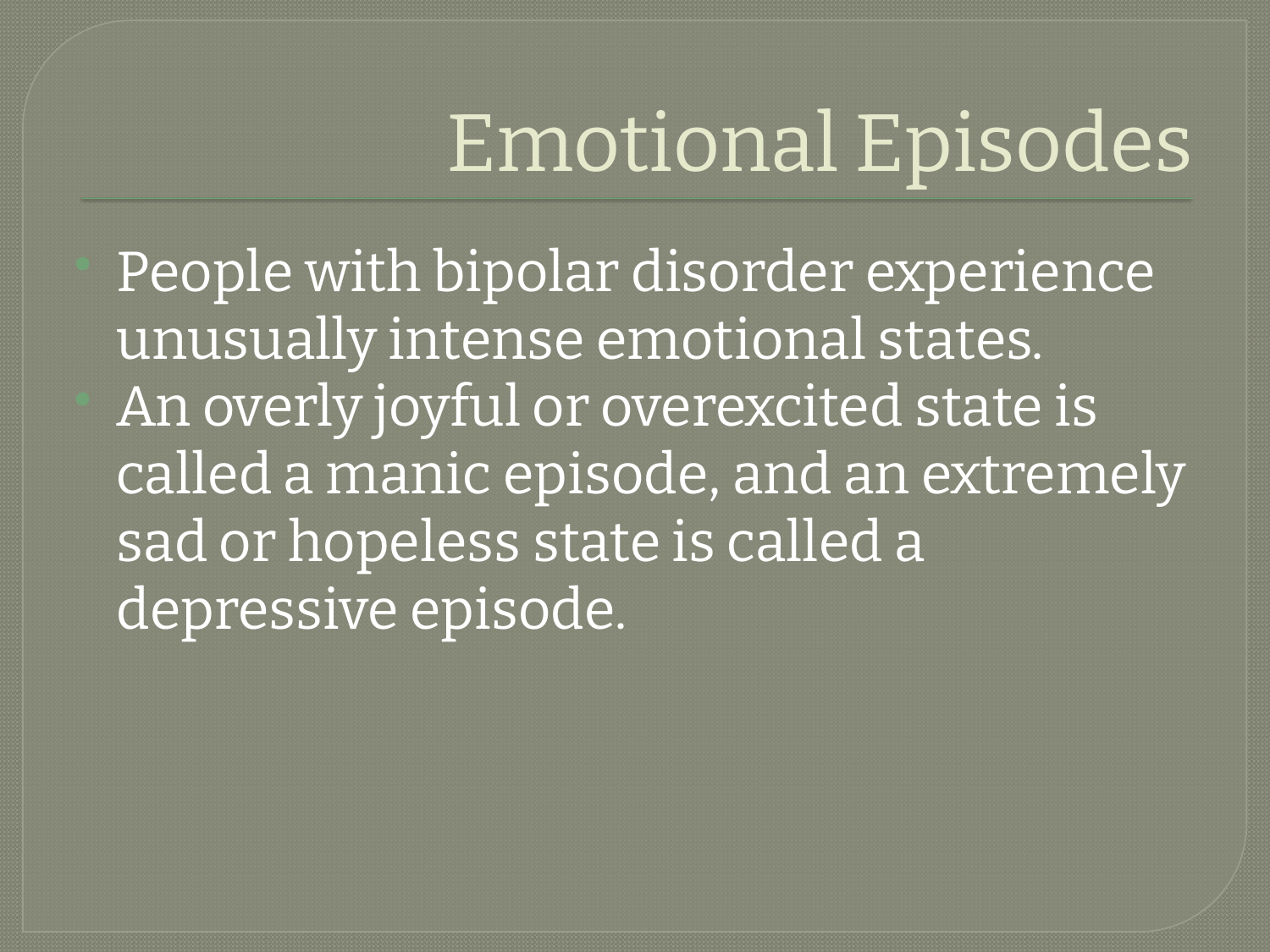

# Emotional Episodes
People with bipolar disorder experience unusually intense emotional states.
An overly joyful or overexcited state is called a manic episode, and an extremely sad or hopeless state is called a depressive episode.